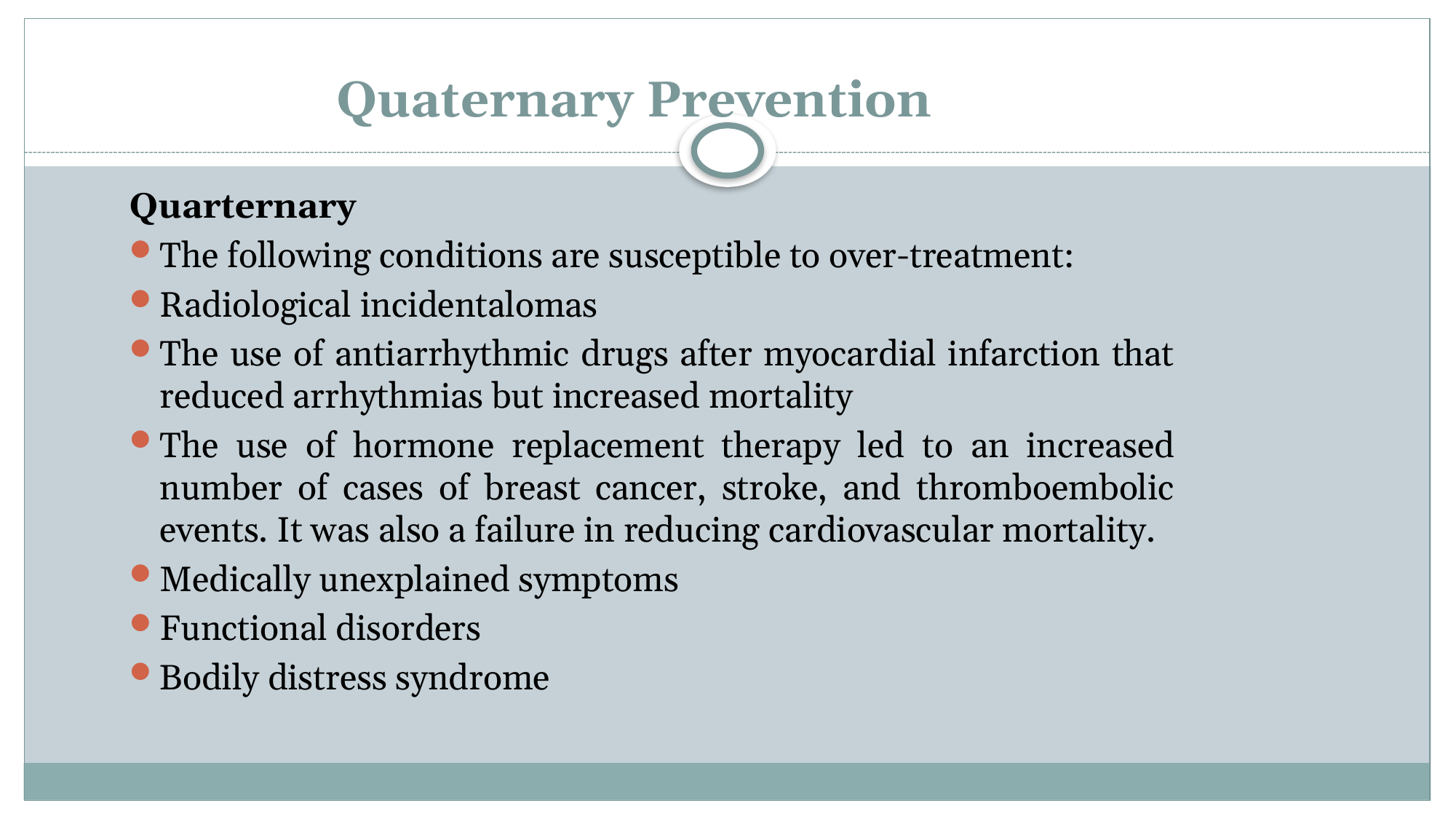

# Quaternary Prevention
Quarternary
The following conditions are susceptible to over-treatment:
Radiological incidentalomas
The use of antiarrhythmic drugs after myocardial infarction that reduced arrhythmias but increased mortality
The use of hormone replacement therapy led to an increased number of cases of breast cancer, stroke, and thromboembolic events. It was also a failure in reducing cardiovascular mortality.
Medically unexplained symptoms
Functional disorders
Bodily distress syndrome